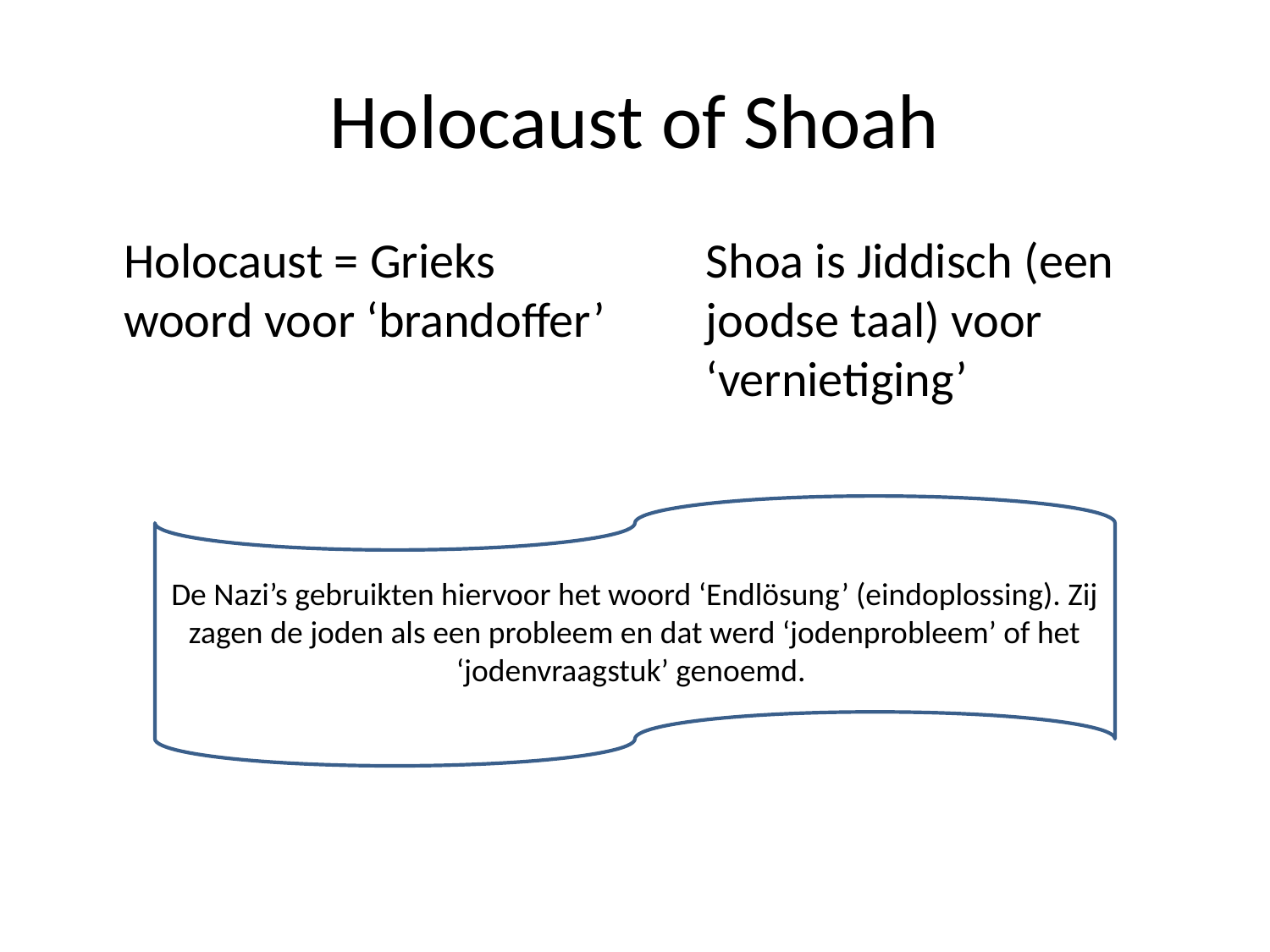

# Holocaust of Shoah
	Holocaust = Grieks woord voor ‘brandoffer’
	Shoa is Jiddisch (een joodse taal) voor ‘vernietiging’

De Nazi’s gebruikten hiervoor het woord ‘Endlösung’ (eindoplossing). Zij zagen de joden als een probleem en dat werd ‘jodenprobleem’ of het ‘jodenvraagstuk’ genoemd.